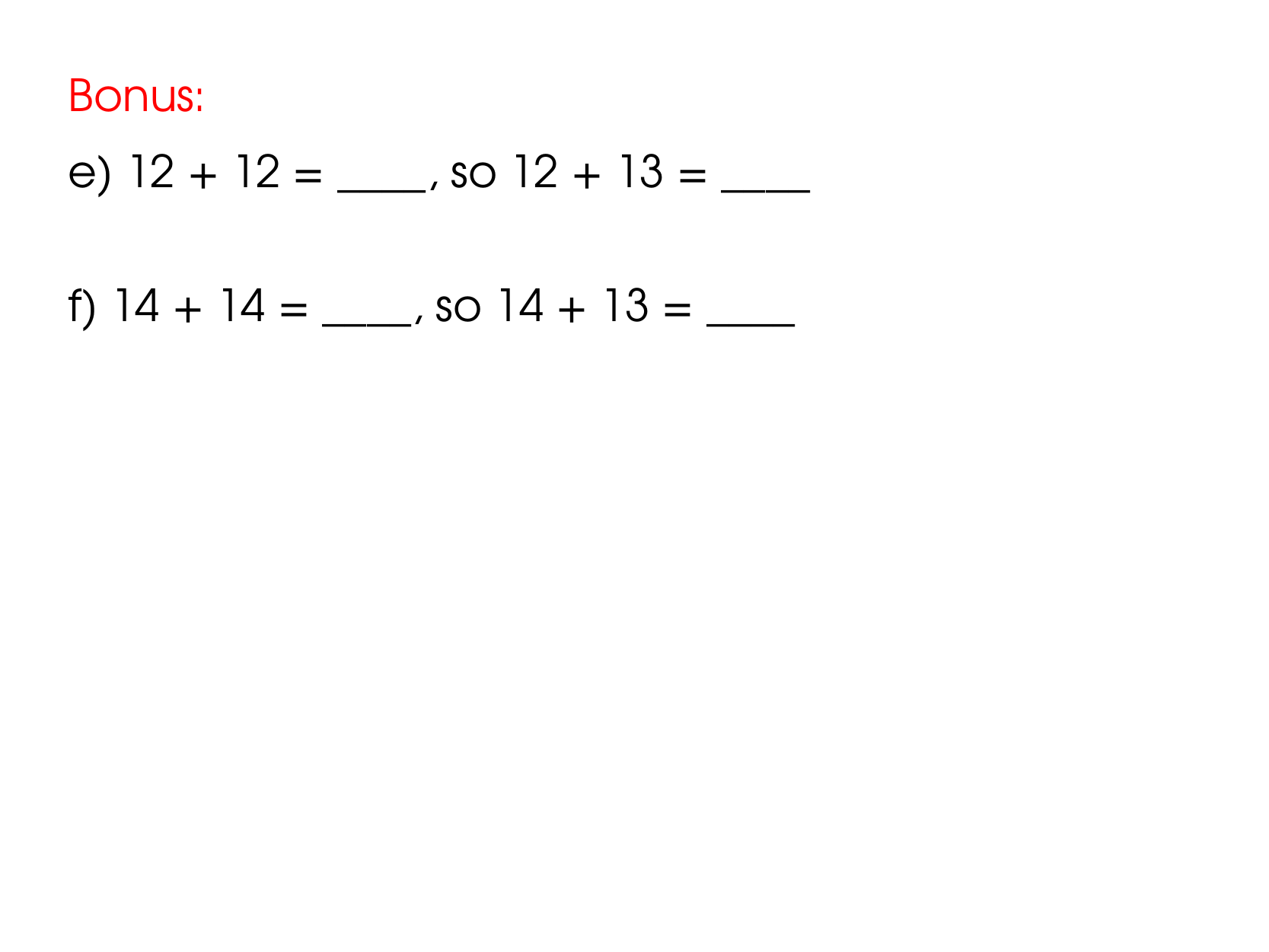

Bonus:
e) 12 + 12 = ____, so 12 + 13 = ____
f) 14 + 14 = ____, so 14 + 13 = ____